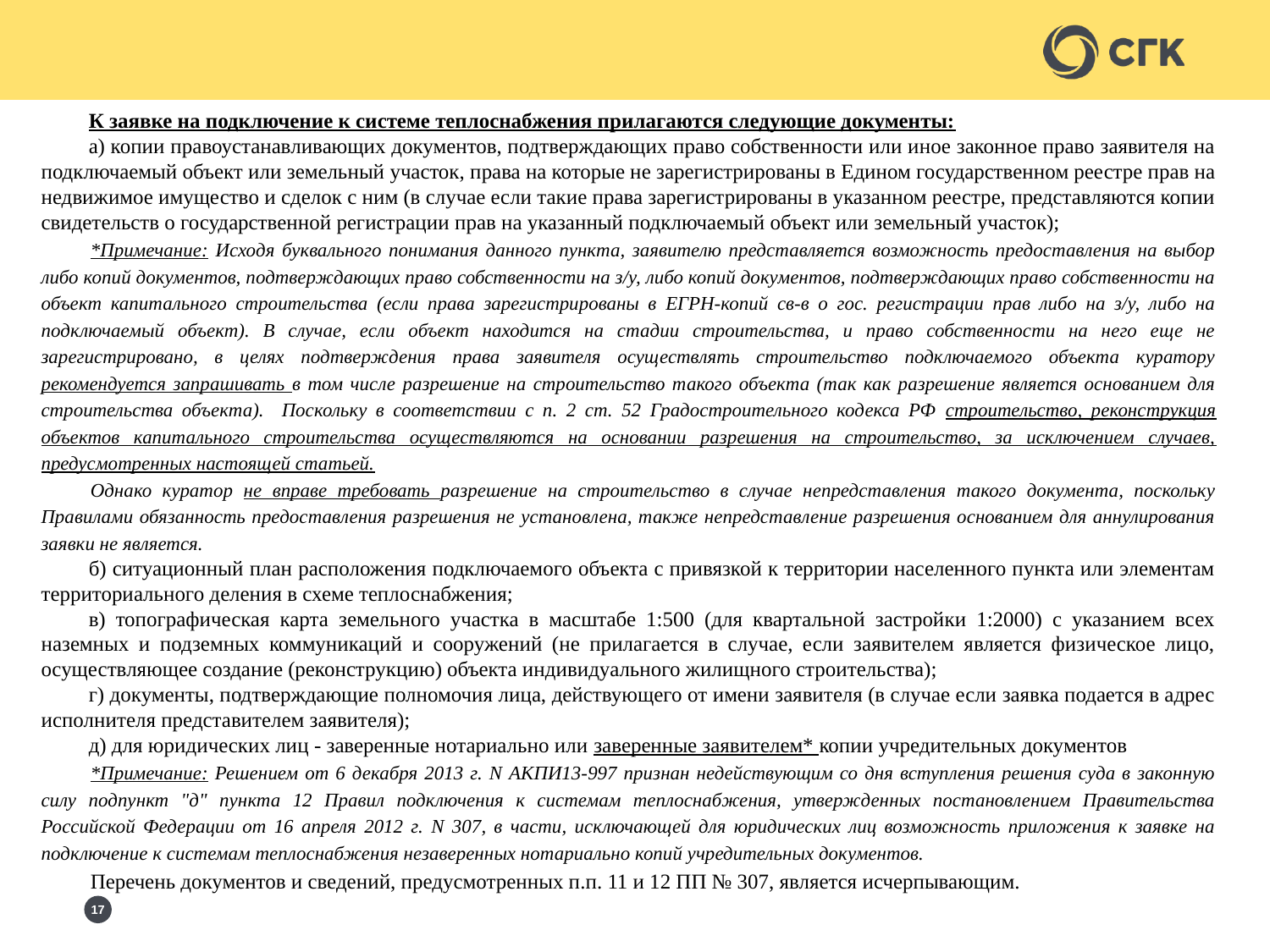

К заявке на подключение к системе теплоснабжения прилагаются следующие документы:
а) копии правоустанавливающих документов, подтверждающих право собственности или иное законное право заявителя на подключаемый объект или земельный участок, права на которые не зарегистрированы в Едином государственном реестре прав на недвижимое имущество и сделок с ним (в случае если такие права зарегистрированы в указанном реестре, представляются копии свидетельств о государственной регистрации прав на указанный подключаемый объект или земельный участок);
*Примечание: Исходя буквального понимания данного пункта, заявителю представляется возможность предоставления на выбор либо копий документов, подтверждающих право собственности на з/у, либо копий документов, подтверждающих право собственности на объект капитального строительства (если права зарегистрированы в ЕГРН-копий св-в о гос. регистрации прав либо на з/у, либо на подключаемый объект). В случае, если объект находится на стадии строительства, и право собственности на него еще не зарегистрировано, в целях подтверждения права заявителя осуществлять строительство подключаемого объекта куратору рекомендуется запрашивать в том числе разрешение на строительство такого объекта (так как разрешение является основанием для строительства объекта).  Поскольку в соответствии с п. 2 ст. 52 Градостроительного кодекса РФ строительство, реконструкция объектов капитального строительства осуществляются на основании разрешения на строительство, за исключением случаев, предусмотренных настоящей статьей.
Однако куратор не вправе требовать разрешение на строительство в случае непредставления такого документа, поскольку Правилами обязанность предоставления разрешения не установлена, также непредставление разрешения основанием для аннулирования заявки не является.
б) ситуационный план расположения подключаемого объекта с привязкой к территории населенного пункта или элементам территориального деления в схеме теплоснабжения;
в) топографическая карта земельного участка в масштабе 1:500 (для квартальной застройки 1:2000) с указанием всех наземных и подземных коммуникаций и сооружений (не прилагается в случае, если заявителем является физическое лицо, осуществляющее создание (реконструкцию) объекта индивидуального жилищного строительства);
г) документы, подтверждающие полномочия лица, действующего от имени заявителя (в случае если заявка подается в адрес исполнителя представителем заявителя);
д) для юридических лиц - заверенные нотариально или заверенные заявителем* копии учредительных документов
*Примечание: Решением от 6 декабря 2013 г. N АКПИ13-997 признан недействующим со дня вступления решения суда в законную силу подпункт "д" пункта 12 Правил подключения к системам теплоснабжения, утвержденных постановлением Правительства Российской Федерации от 16 апреля 2012 г. N 307, в части, исключающей для юридических лиц возможность приложения к заявке на подключение к системам теплоснабжения незаверенных нотариально копий учредительных документов.
Перечень документов и сведений, предусмотренных п.п. 11 и 12 ПП № 307, является исчерпывающим.